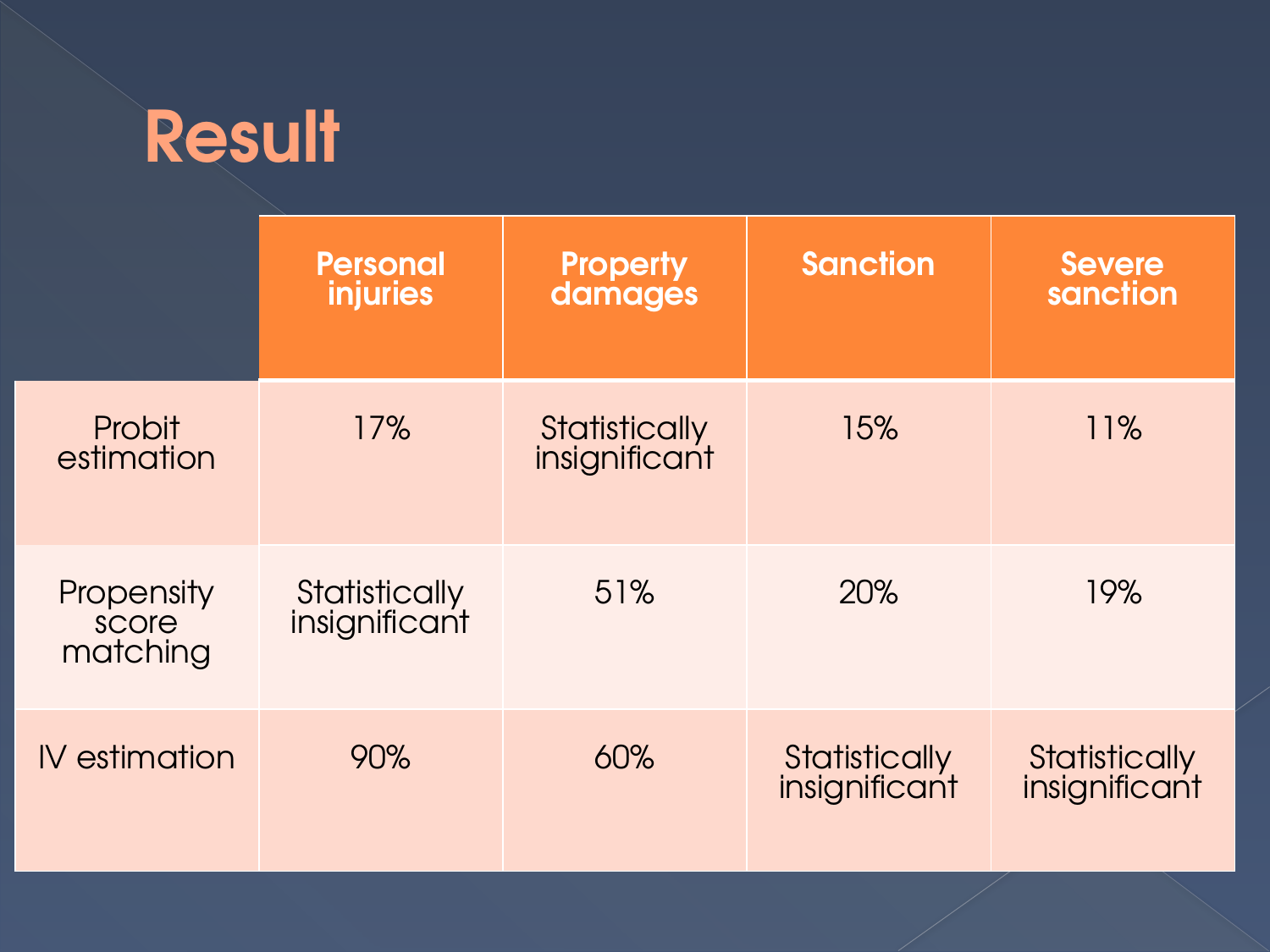

# Result
|  | Personal injuries | Property damages | Sanction | Severe sanction |
| --- | --- | --- | --- | --- |
| Probit estimation | 17% | Statistically insignificant | 15% | 11% |
| Propensity score matching | Statistically insignificant | 51% | 20% | 19% |
| IV estimation | 90% | 60% | Statistically insignificant | Statistically insignificant |